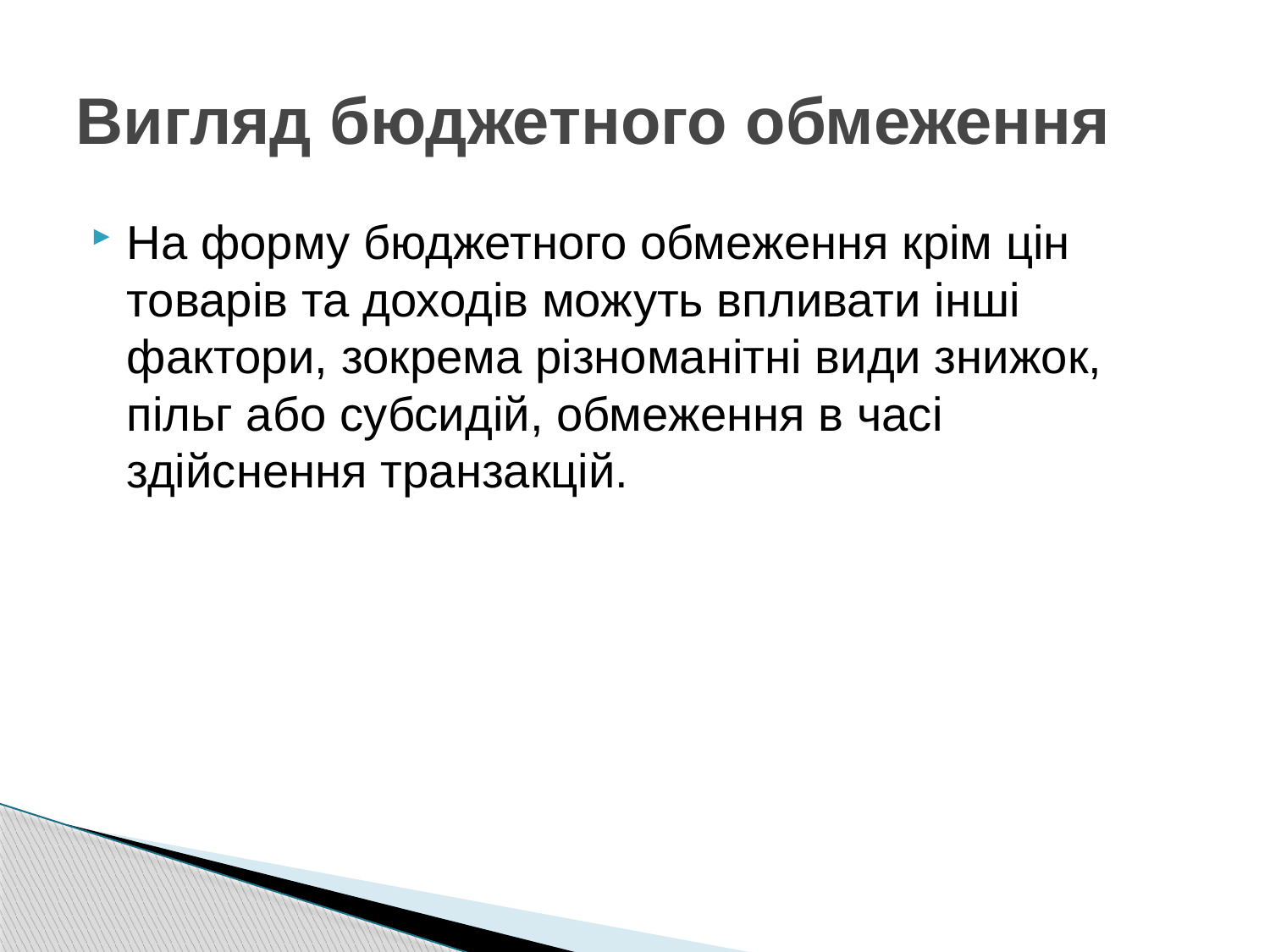

# Вигляд бюджетного обмеження
На форму бюджетного обмеження крім цін товарів та доходів можуть впливати інші фактори, зокрема різноманітні види знижок, пільг або субсидій, обмеження в часі здійснення транзакцій.